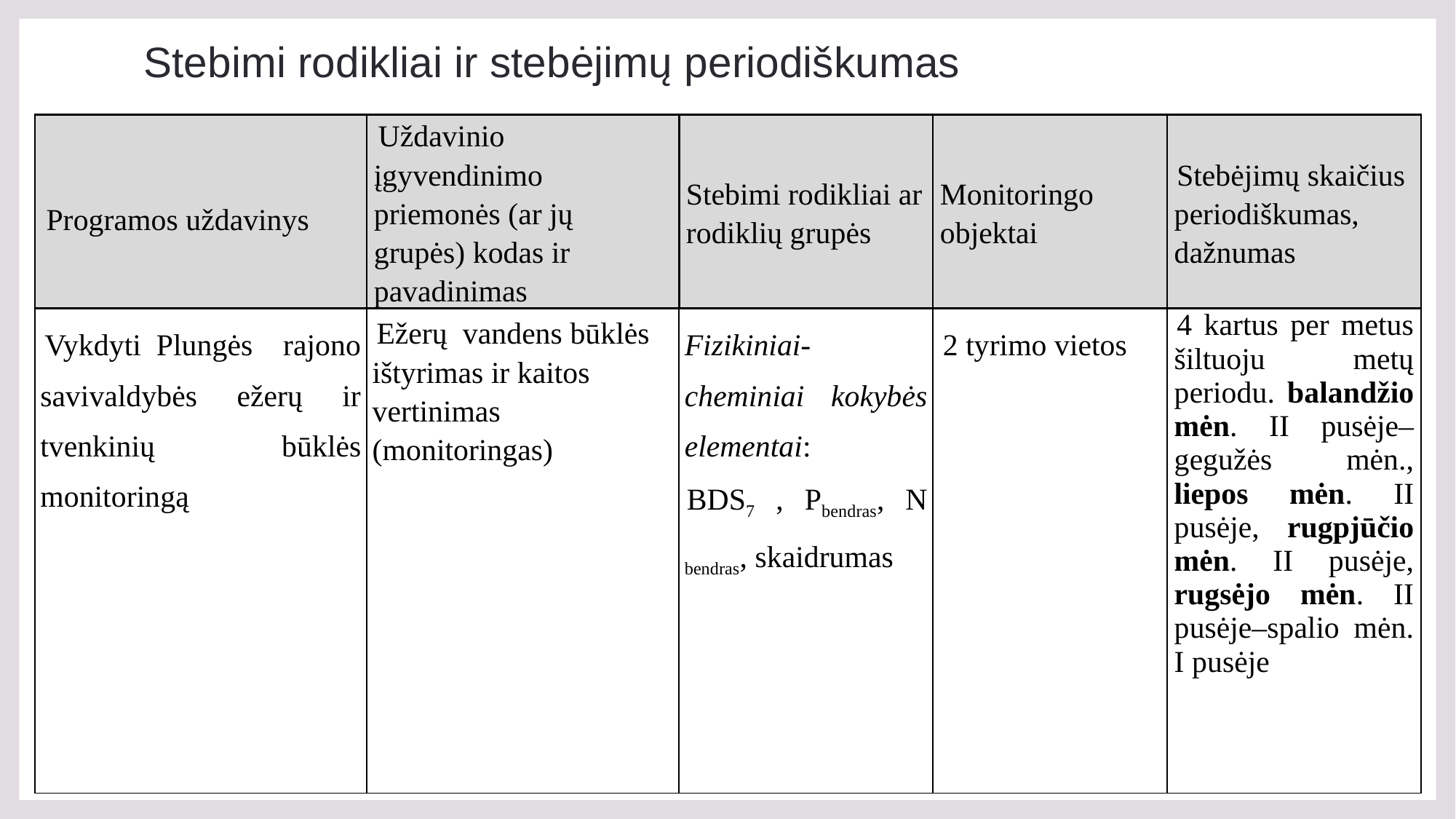

# Stebimi rodikliai ir stebėjimų periodiškumas
| Programos uždavinys | Uždavinio įgyvendinimo priemonės (ar jų grupės) kodas ir pavadinimas | Stebimi rodikliai ar rodiklių grupės | Monitoringo objektai | Stebėjimų skaičius periodiškumas, dažnumas |
| --- | --- | --- | --- | --- |
| Vykdyti Plungės rajono savivaldybės ežerų ir tvenkinių būklės monitoringą | Ežerų vandens būklės ištyrimas ir kaitos vertinimas (monitoringas) | Fizikiniai-cheminiai kokybės elementai: BDS7 , Pbendras, N bendras, skaidrumas | 2 tyrimo vietos | 4 kartus per metus šiltuoju metų periodu. balandžio mėn. II pusėje–gegužės mėn., liepos mėn. II pusėje, rugpjūčio mėn. II pusėje, rugsėjo mėn. II pusėje–spalio mėn. I pusėje |